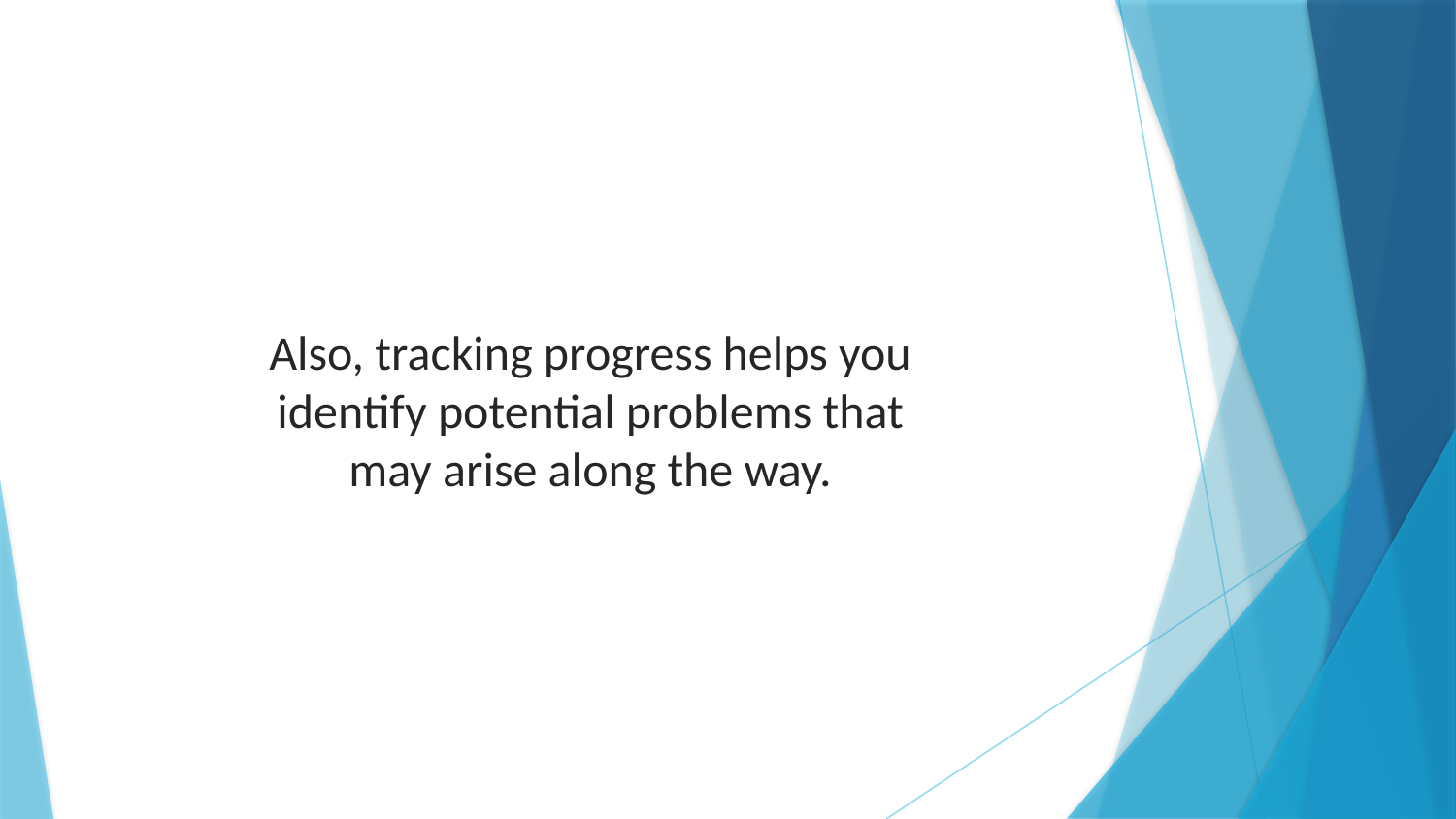

Also, tracking progress helps you identify potential problems that may arise along the way.